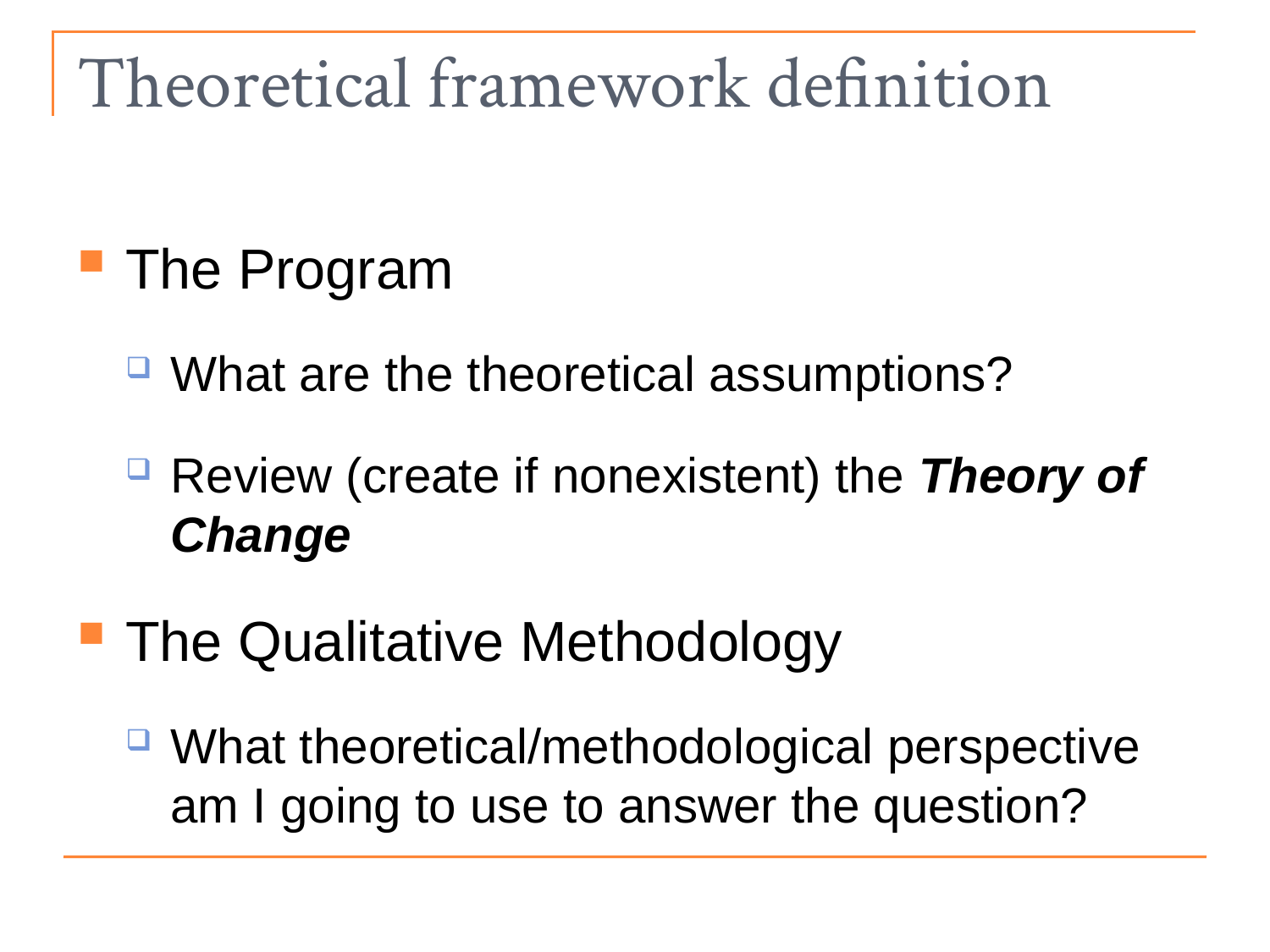

# Theoretical framework definition
The Program
What are the theoretical assumptions?
Review (create if nonexistent) the Theory of Change
The Qualitative Methodology
What theoretical/methodological perspective am I going to use to answer the question?